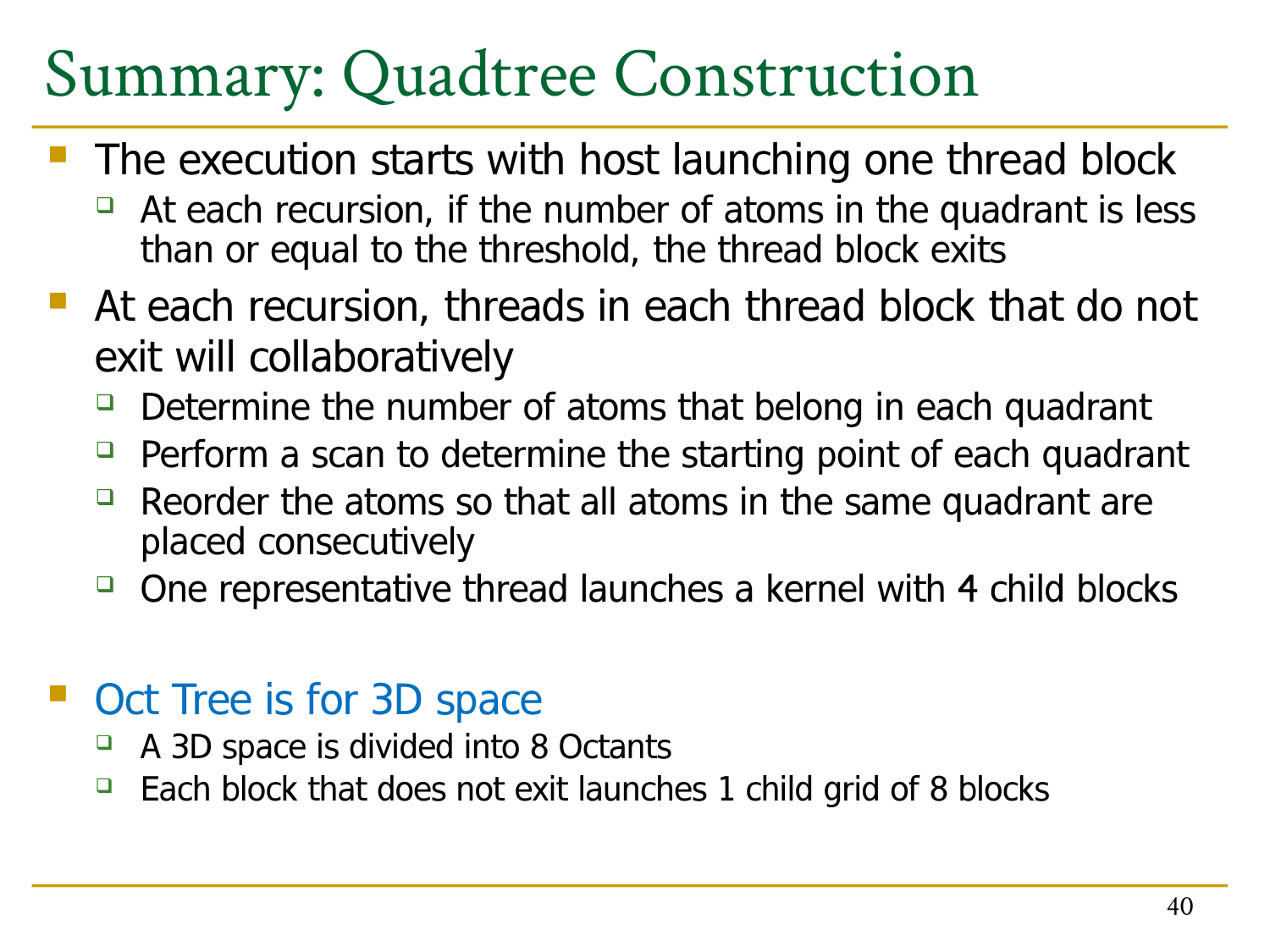

# Summary: Quadtree Construction
The execution starts with host launching one thread block
At each recursion, if the number of atoms in the quadrant is less than or equal to the threshold, the thread block exits
At each recursion, threads in each thread block that do not exit will collaboratively
Determine the number of atoms that belong in each quadrant
Perform a scan to determine the starting point of each quadrant
Reorder the atoms so that all atoms in the same quadrant are placed consecutively
One representative thread launches a kernel with 4 child blocks

Oct Tree is for 3D space
A 3D space is divided into 8 Octants
Each block that does not exit launches 1 child grid of 8 blocks

40